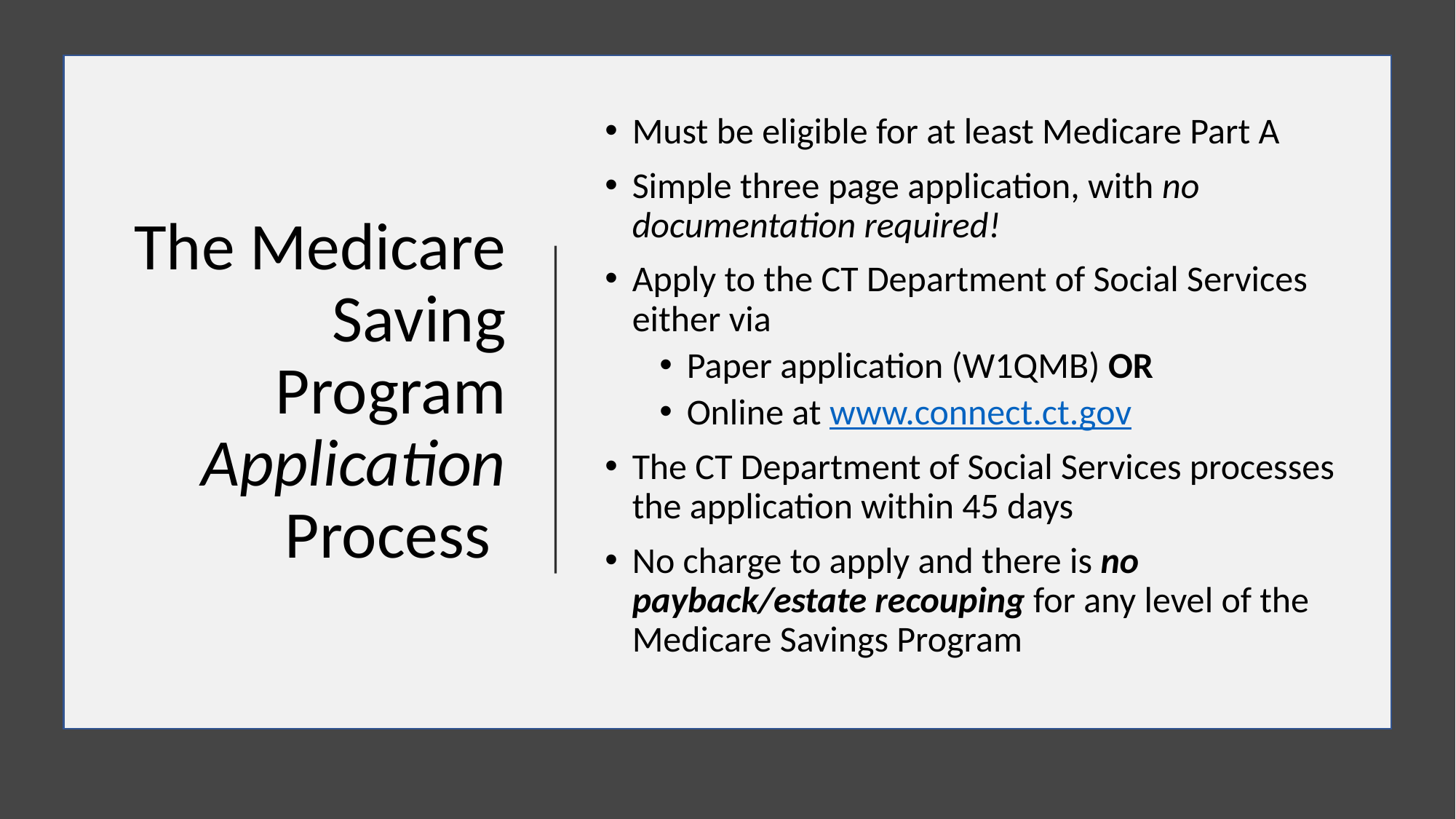

# The Medicare Saving Program Application Process
Must be eligible for at least Medicare Part A
Simple three page application, with no documentation required!
Apply to the CT Department of Social Services either via
Paper application (W1QMB) OR
Online at www.connect.ct.gov
The CT Department of Social Services processes the application within 45 days
No charge to apply and there is no payback/estate recouping for any level of the Medicare Savings Program